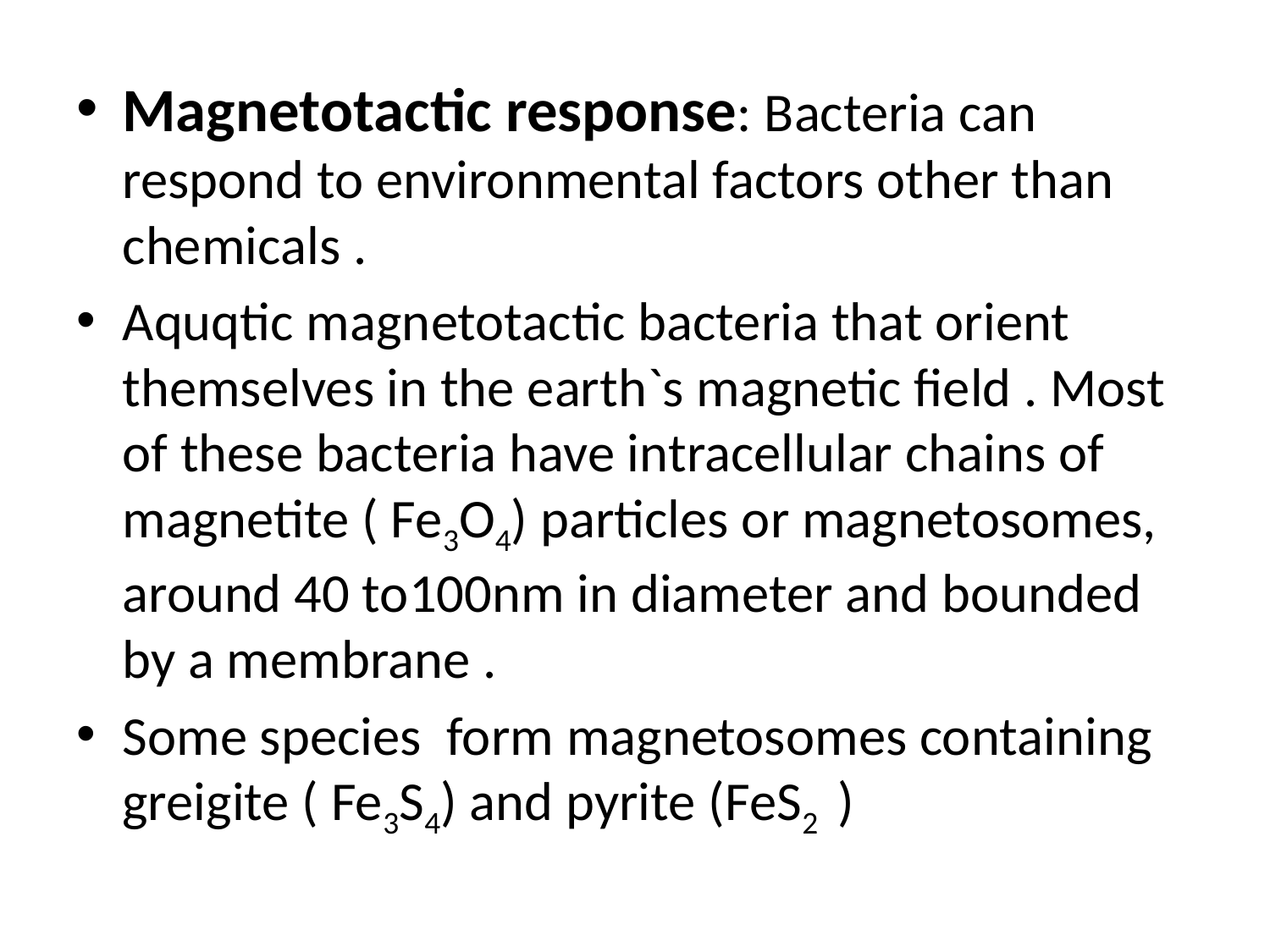

Magnetotactic response: Bacteria can respond to environmental factors other than chemicals .
Aquqtic magnetotactic bacteria that orient  themselves in the earth`s magnetic field . Most of these bacteria have intracellular chains of magnetite ( Fe3O4) particles or magnetosomes, around 40 to100nm in diameter and bounded by a membrane .
Some species  form magnetosomes containing greigite ( Fe3S4) and pyrite (FeS2  )